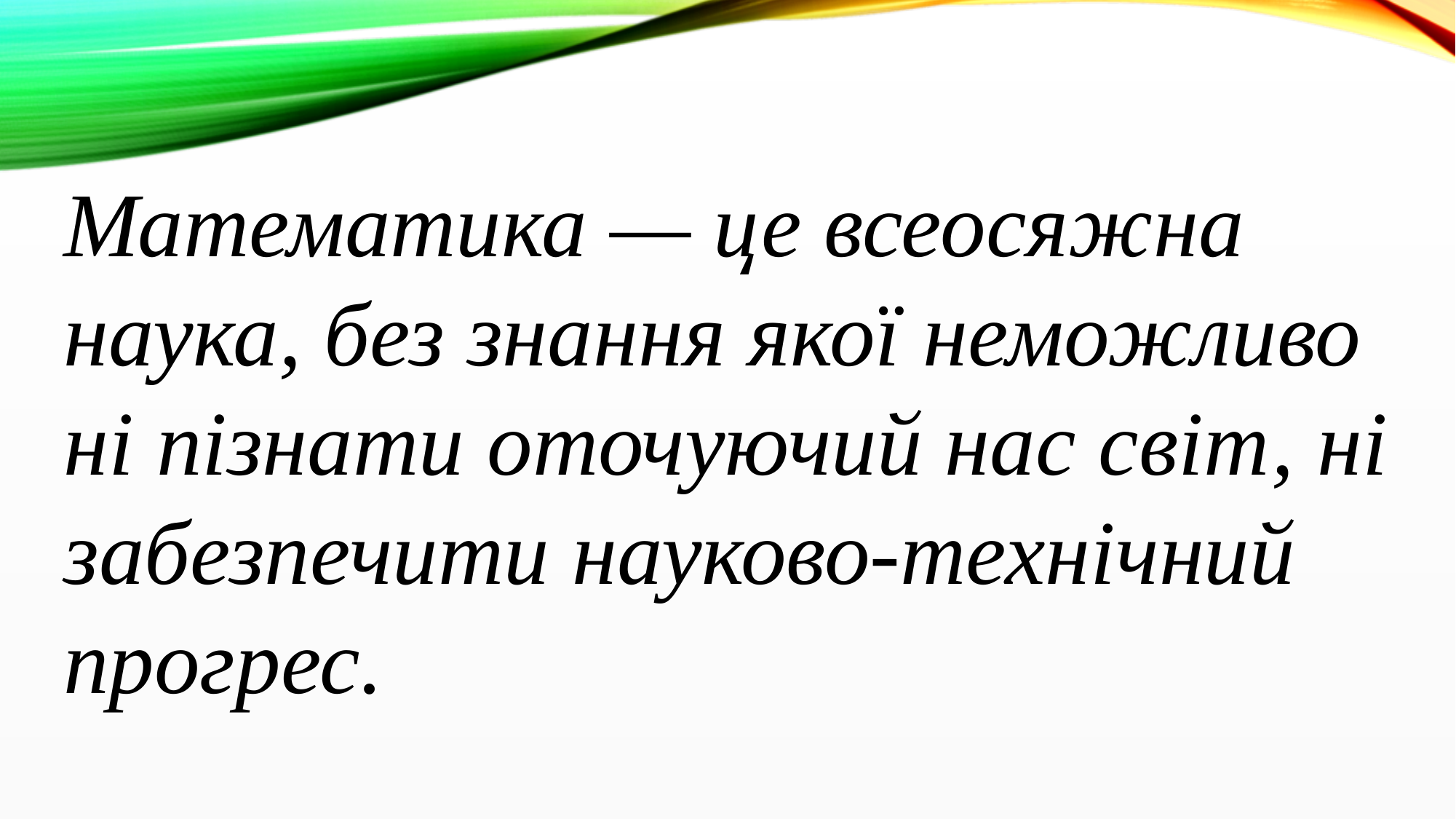

Математика — це всеосяжна наука, без знання якої неможливо ні пізнати оточуючий нас світ, ні забезпечити науково-технічний прогрес.